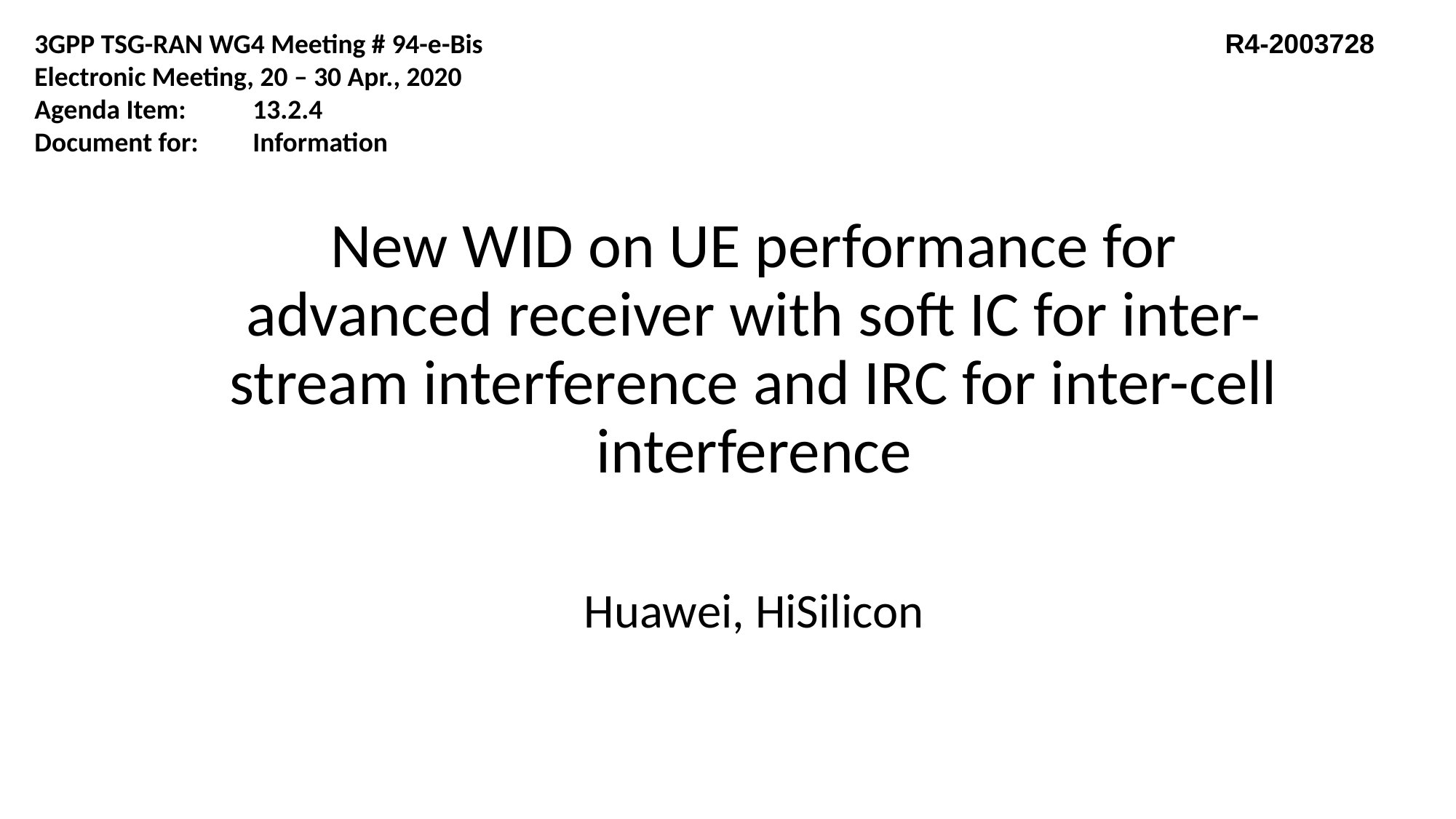

3GPP TSG-RAN WG4 Meeting # 94-e-Bis                                                                                               	                R4-2003728
Electronic Meeting, 20 – 30 Apr., 2020
Agenda Item:	13.2.4
Document for:	Information

# New WID on UE performance for advanced receiver with soft IC for inter-stream interference and IRC for inter-cell interference
Huawei, HiSilicon